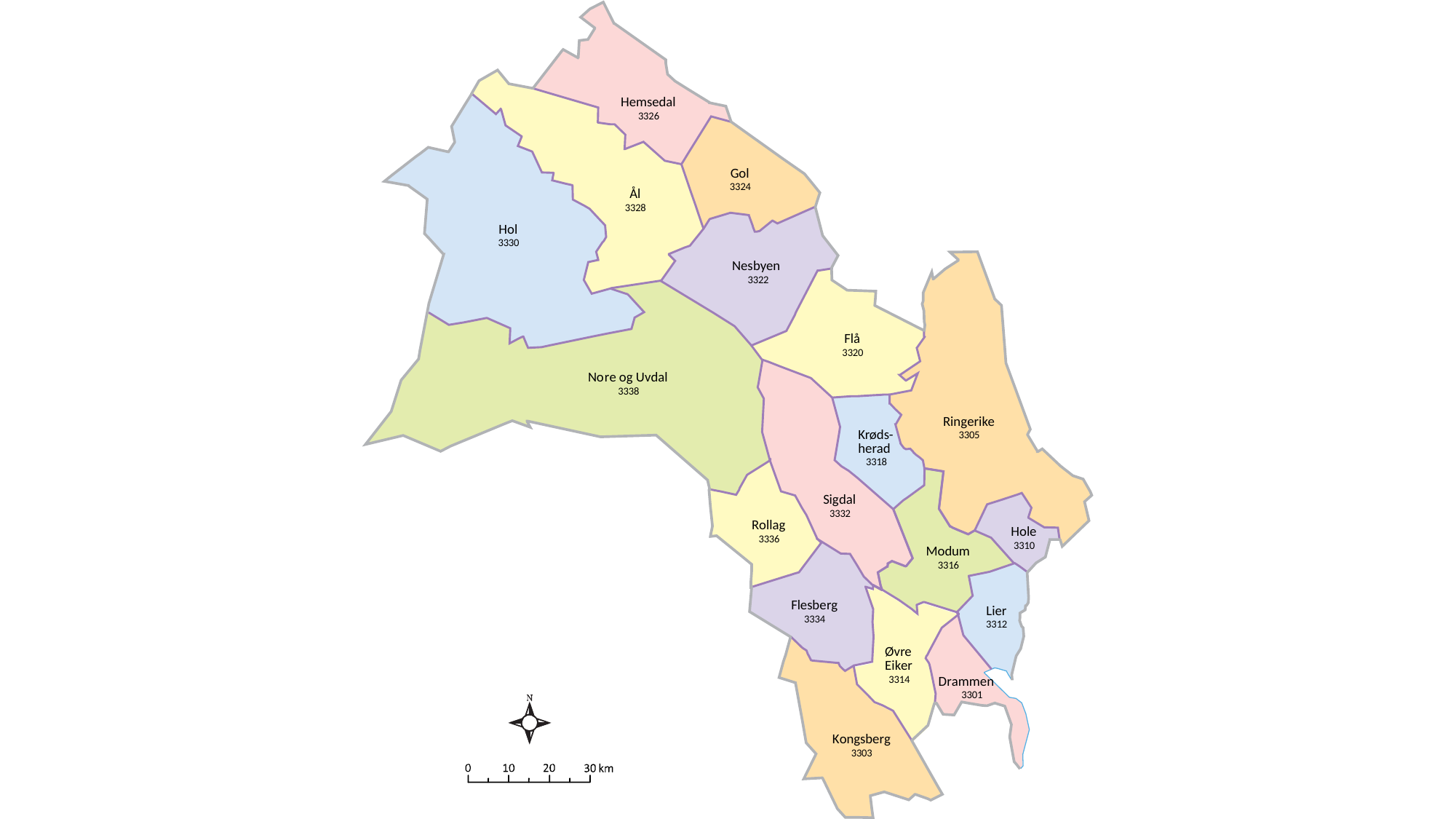

Hemsedal

3326

Gol
3324
Ål
3328

Hol
3330

Nes
b
y
en

3322

Flå

3320

No
r
e og U
v
dal
3338

Rin
g
eri
k
e
Kr
øds-
3305
he
r
ad
3318

Si
g
dal

3332
R
ollag
Hole
3336

3310
Modum
3316

Flesbe
r
g
Lier
3334

3312

Øv
r
e
Ei
k
er

D
r
ammen
3314
3301

K
ongsbe
r
g
3303